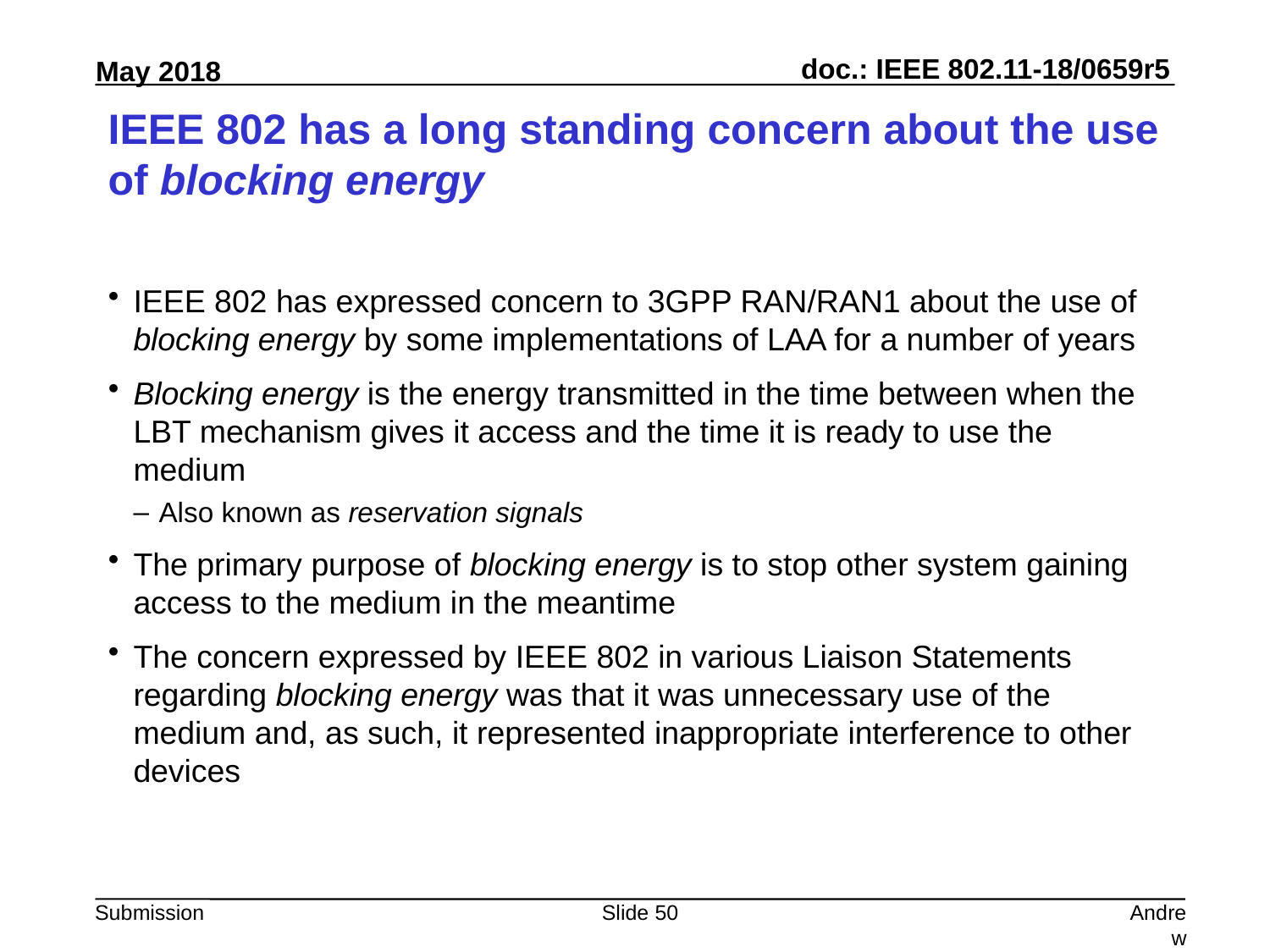

# IEEE 802 has a long standing concern about the use of blocking energy
IEEE 802 has expressed concern to 3GPP RAN/RAN1 about the use of blocking energy by some implementations of LAA for a number of years
Blocking energy is the energy transmitted in the time between when the LBT mechanism gives it access and the time it is ready to use the medium
Also known as reservation signals
The primary purpose of blocking energy is to stop other system gaining access to the medium in the meantime
The concern expressed by IEEE 802 in various Liaison Statements regarding blocking energy was that it was unnecessary use of the medium and, as such, it represented inappropriate interference to other devices

Slide 50
Andrew Myles, Cisco